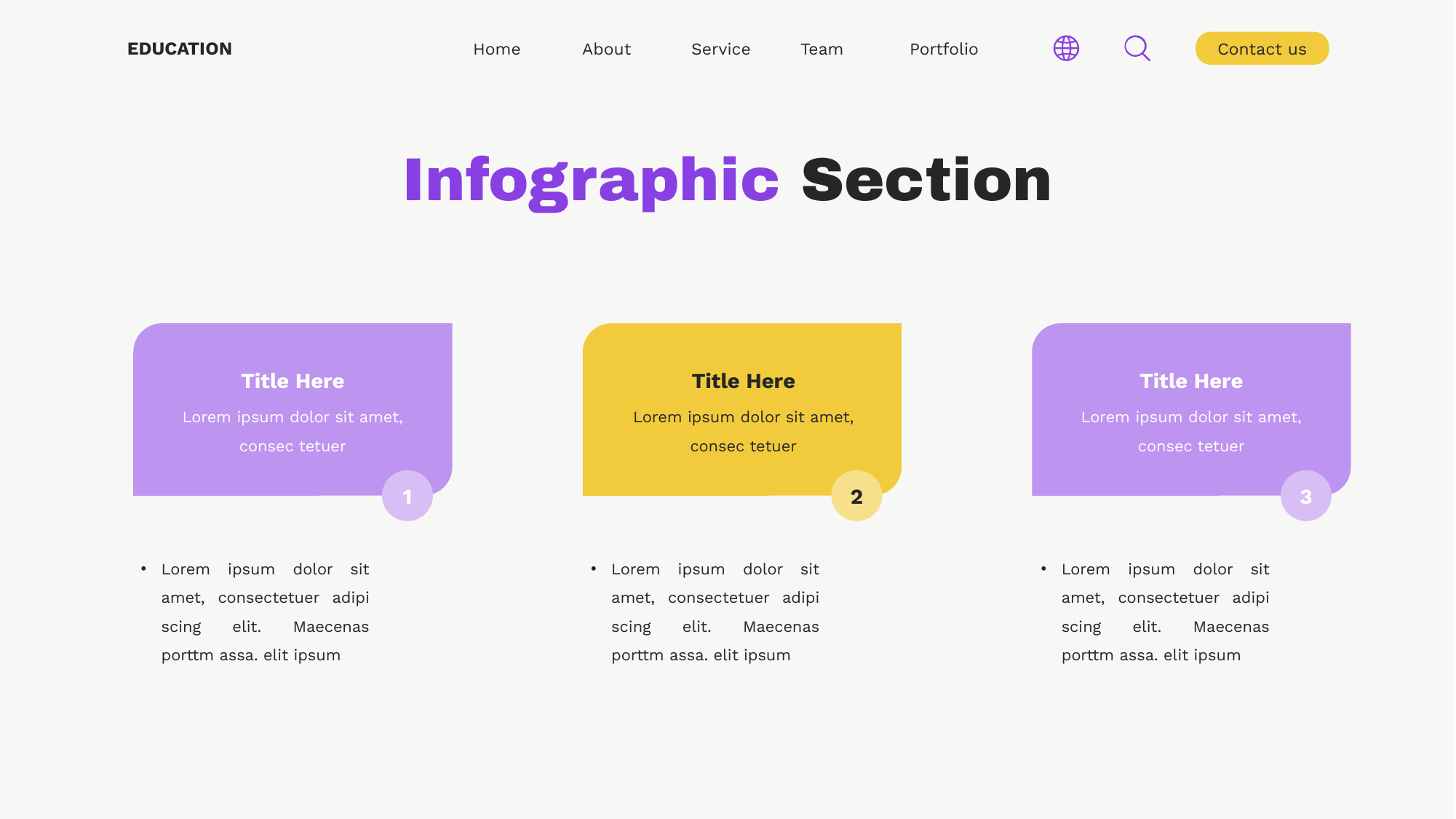

EDUCATION
Contact us
Home	About	Service	Team	Portfolio

Infographic Section

Title Here
Title Here
Title Here
Lorem ipsum dolor sit amet, consec tetuer
Lorem ipsum dolor sit amet, consec tetuer
Lorem ipsum dolor sit amet, consec tetuer
1
2
3
Lorem ipsum dolor sit amet, consectetuer adipi scing elit. Maecenas porttm assa. elit ipsum
Lorem ipsum dolor sit amet, consectetuer adipi scing elit. Maecenas porttm assa. elit ipsum
Lorem ipsum dolor sit amet, consectetuer adipi scing elit. Maecenas porttm assa. elit ipsum